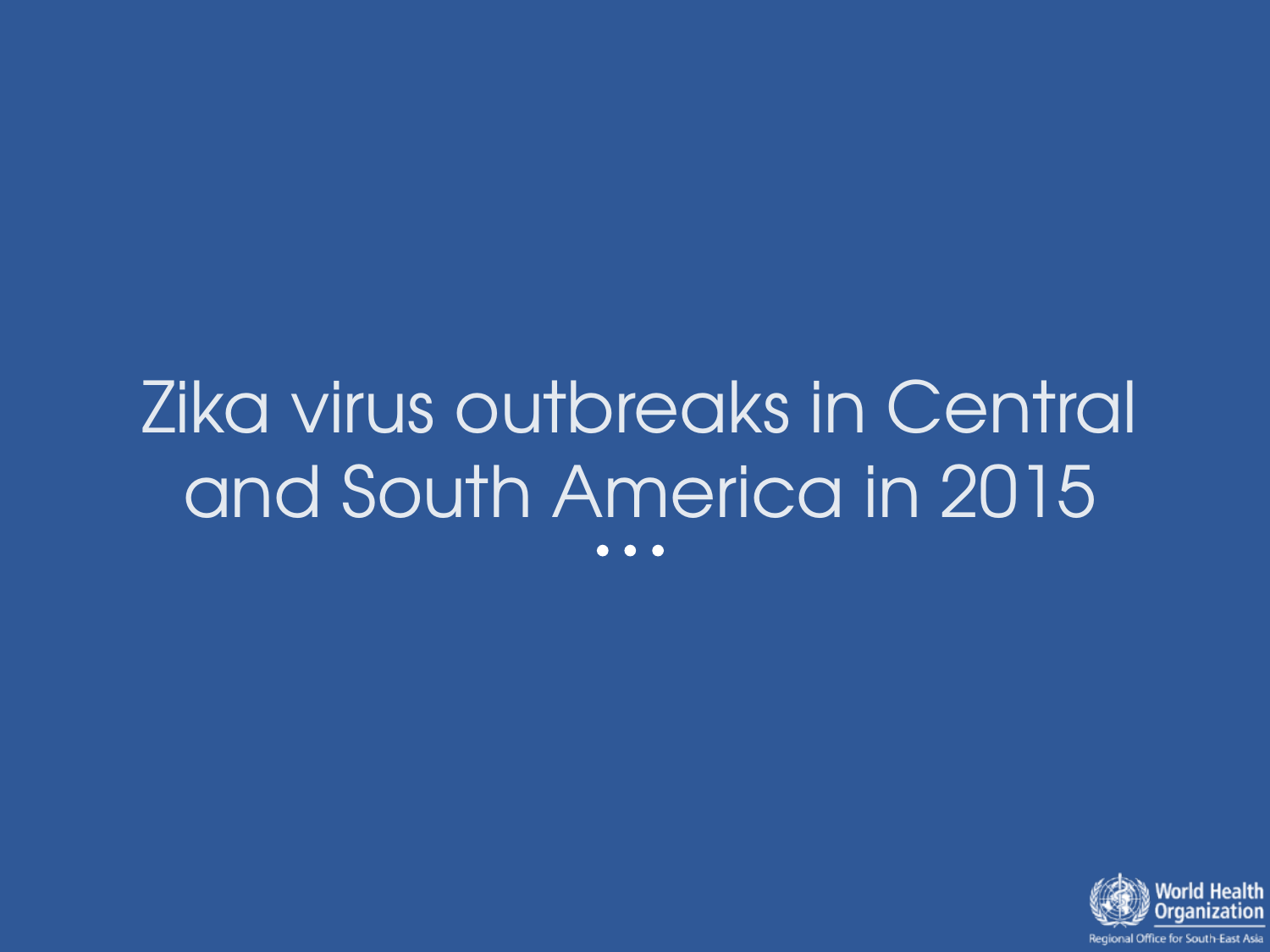

# Zika virus outbreaks in Central and South America in 2015